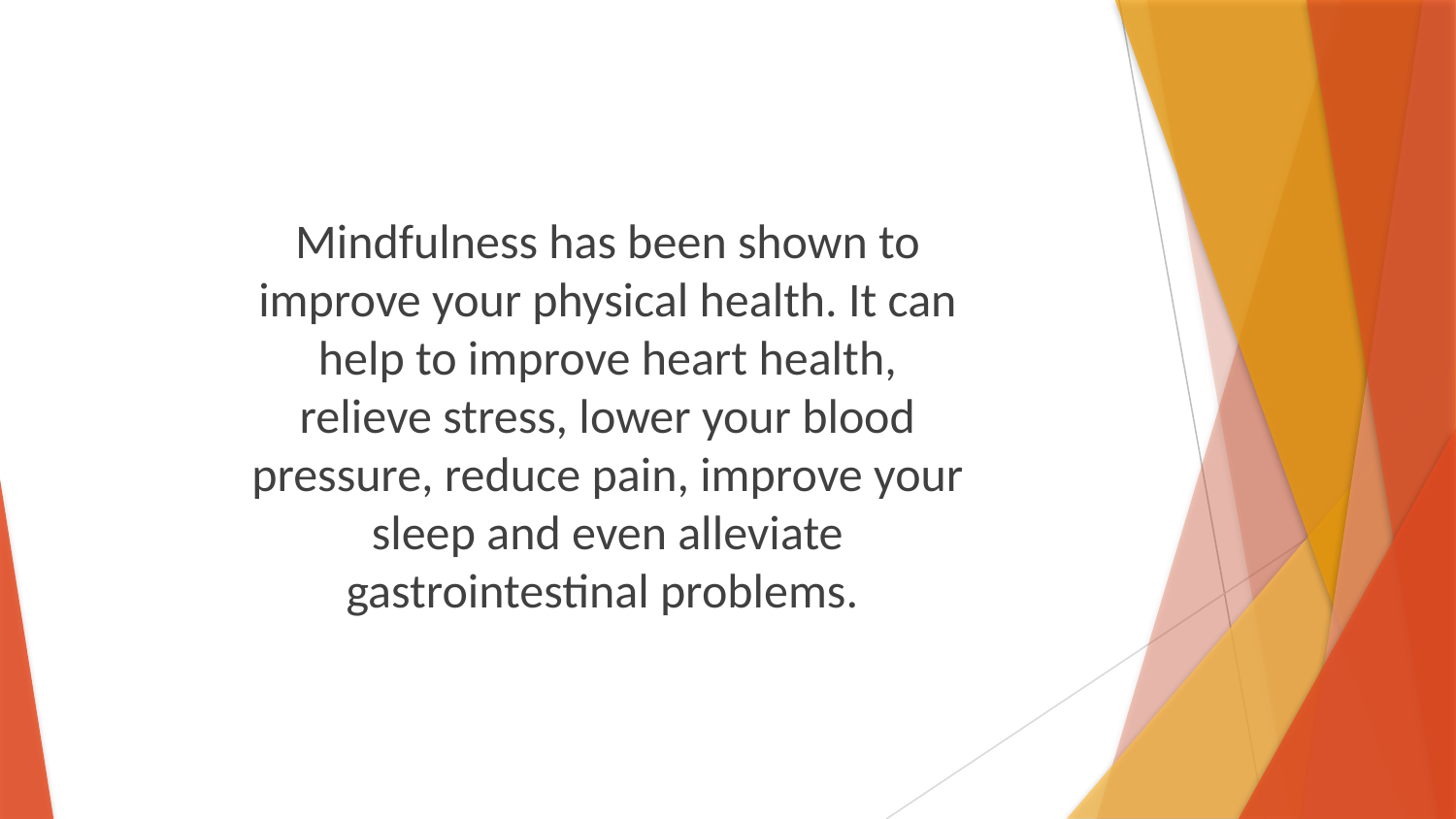

Mindfulness has been shown to improve your physical health. It can help to improve heart health, relieve stress, lower your blood pressure, reduce pain, improve your sleep and even alleviate gastrointestinal problems.